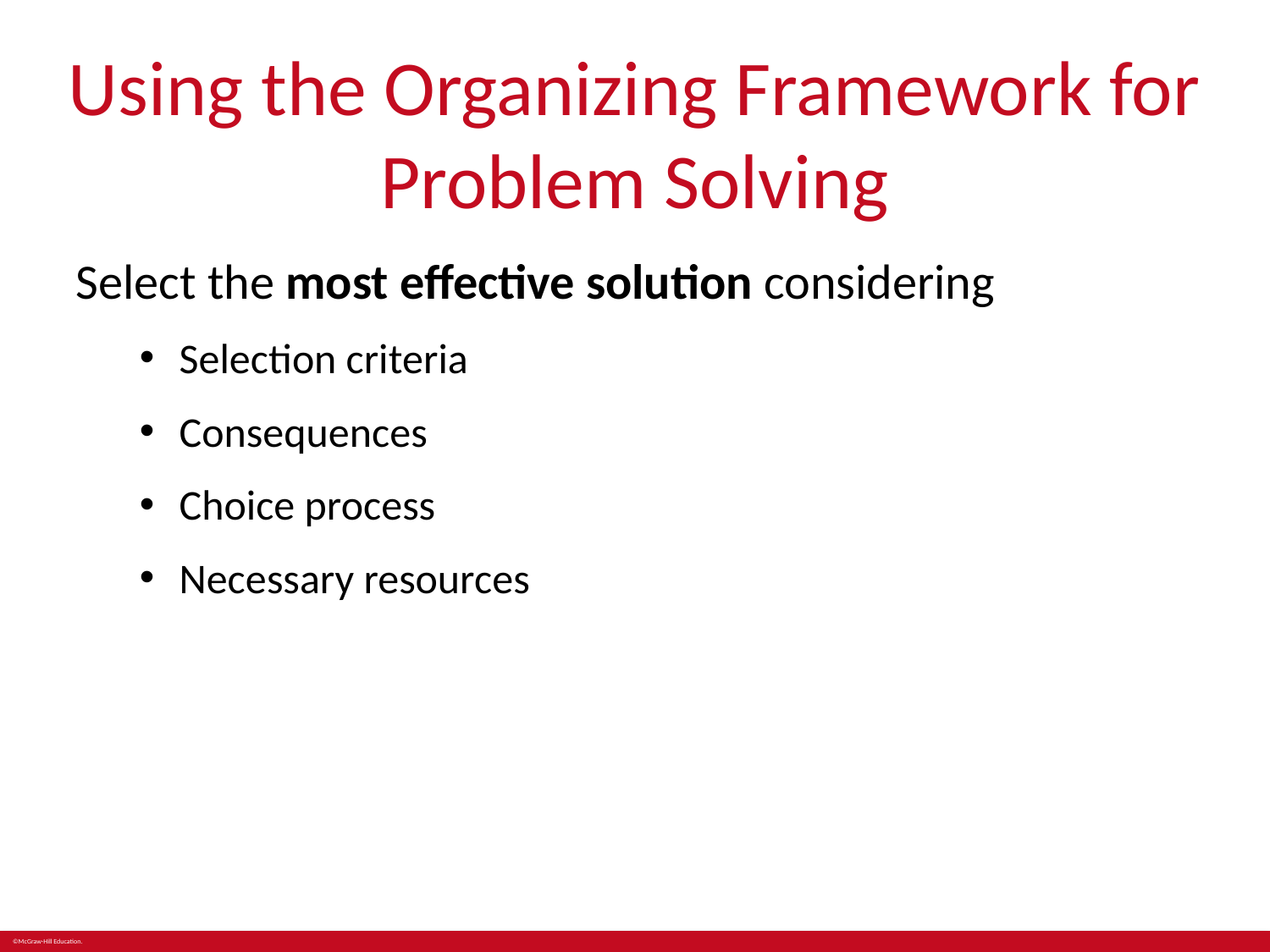

# Using the Organizing Framework for Problem Solving
Select the most effective solution considering
Selection criteria
Consequences
Choice process
Necessary resources